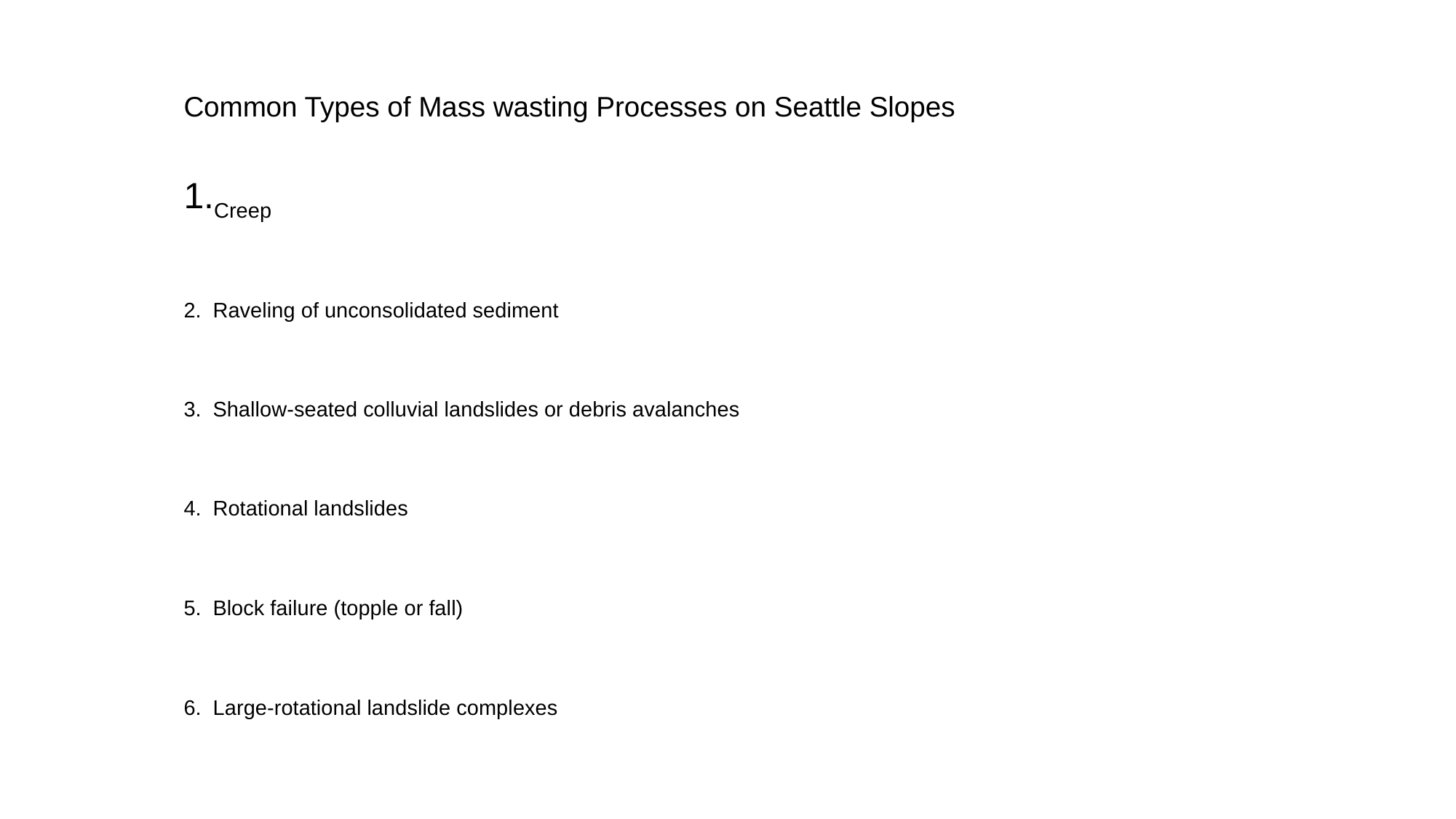

Common Types of Mass wasting Processes on Seattle Slopes

Creep

2.  Raveling of unconsolidated sediment

3.  Shallow-seated colluvial landslides or debris avalanches

4.  Rotational landslides

5.  Block failure (topple or fall)

6.  Large-rotational landslide complexes